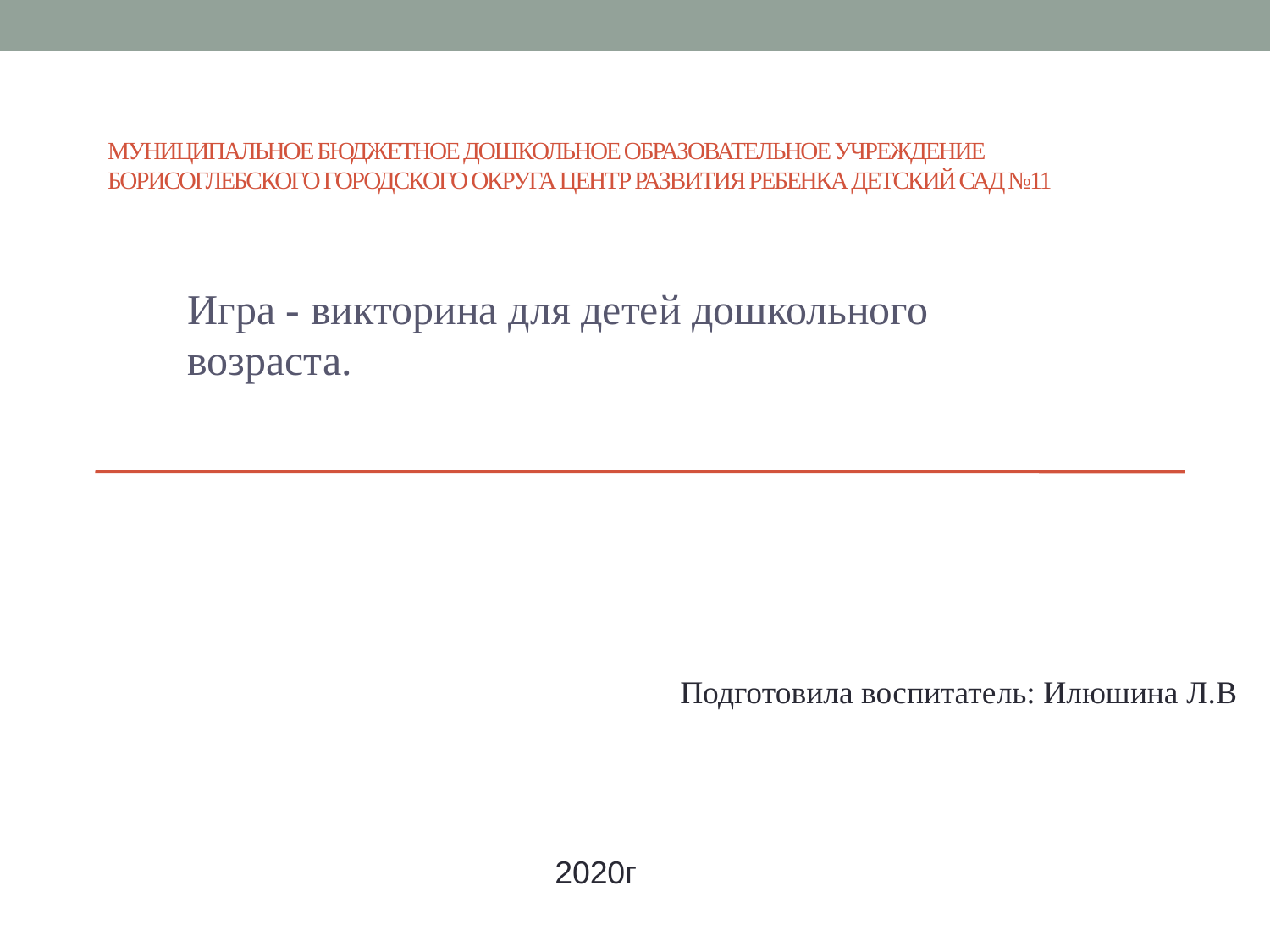

# Муниципальное бюджетное дошкольное образовательное учреждение Борисоглебского городского округа Центр развития ребенка детский сад №11
Игра - викторина для детей дошкольного возраста.
Подготовила воспитатель: Илюшина Л.В
2020г